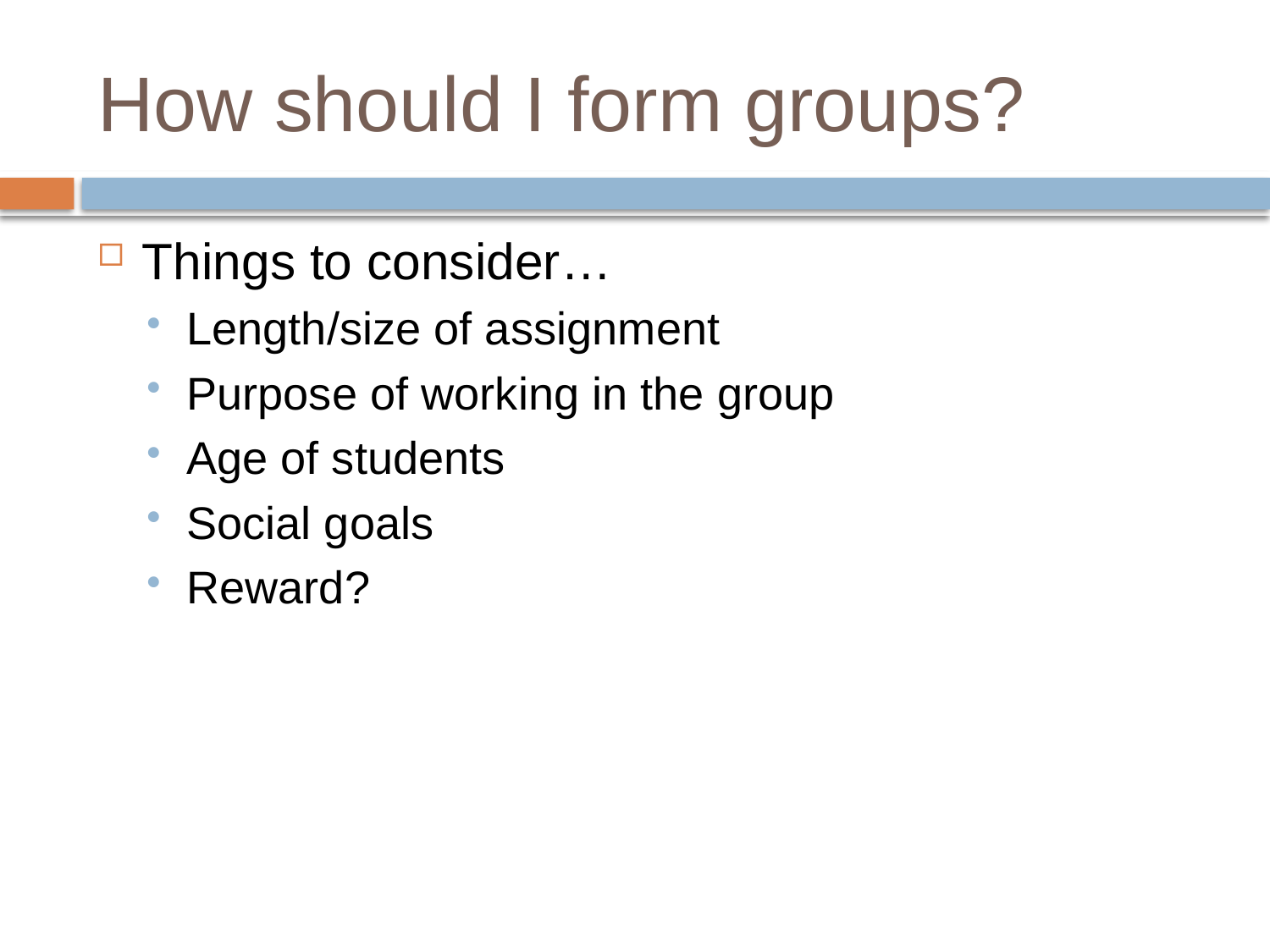

# How should I form groups?
Things to consider…
Length/size of assignment
Purpose of working in the group
Age of students
Social goals
Reward?